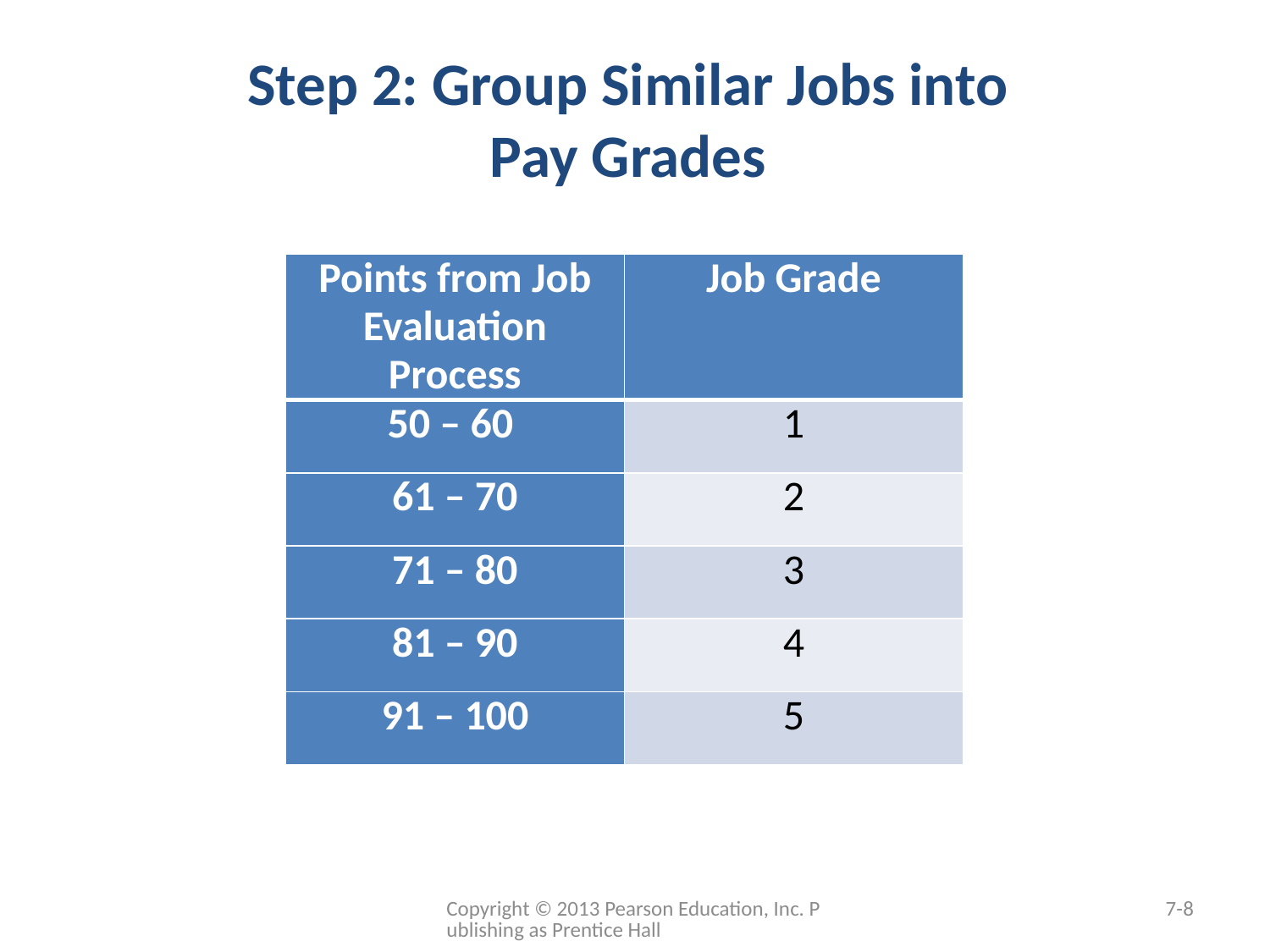

# Step 2: Group Similar Jobs into Pay Grades
| Points from Job Evaluation Process | Job Grade |
| --- | --- |
| 50 – 60 | 1 |
| 61 – 70 | 2 |
| 71 – 80 | 3 |
| 81 – 90 | 4 |
| 91 – 100 | 5 |
Copyright © 2013 Pearson Education, Inc. Publishing as Prentice Hall
7-8